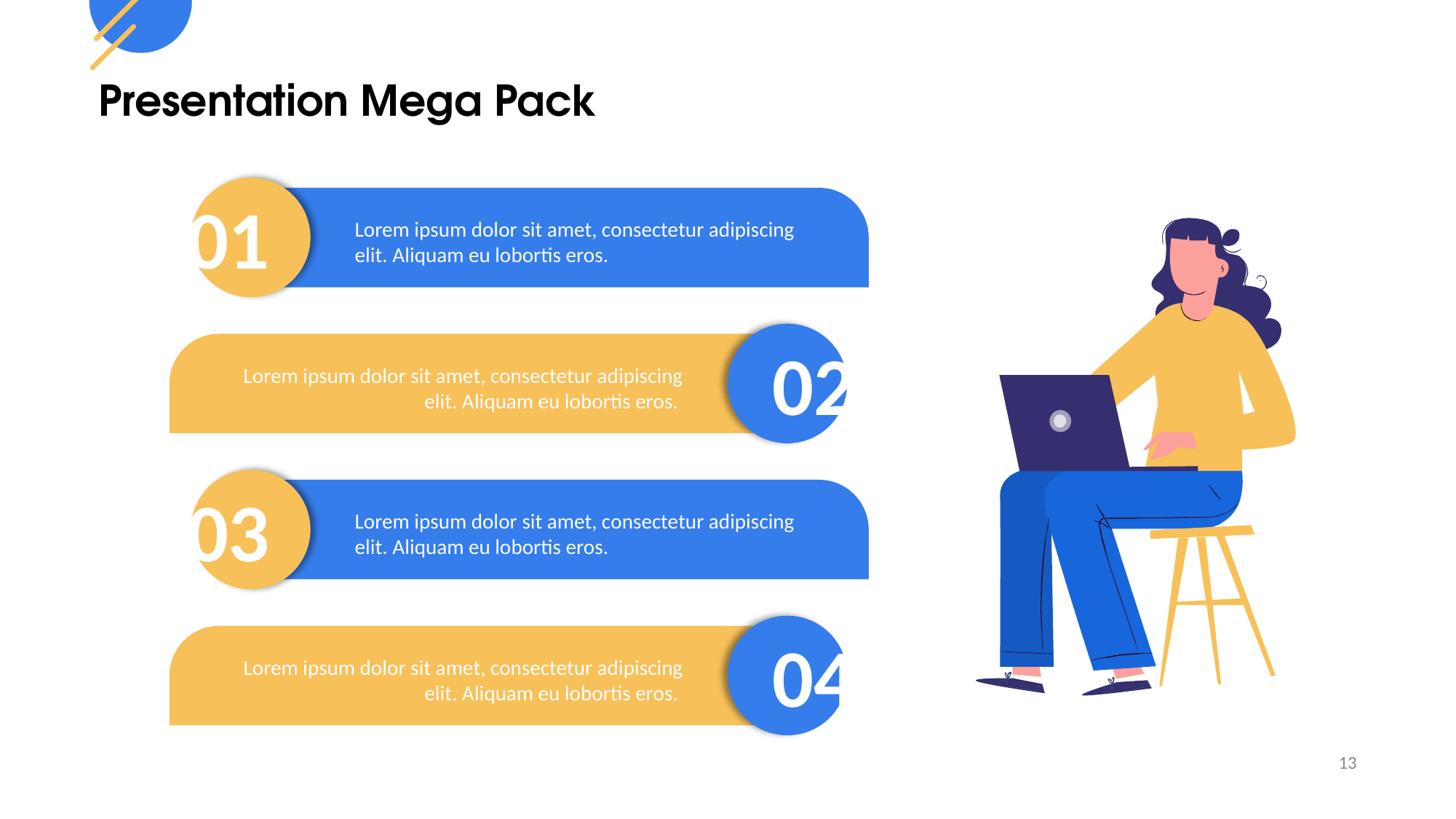

# Presentation Mega Pack

01

Lorem ipsum dolor sit amet, consectetur adipiscing elit. Aliquam eu lobortis eros.

02

Lorem ipsum dolor sit amet, consectetur adipiscing elit. Aliquam eu lobortis eros.

03

Lorem ipsum dolor sit amet, consectetur adipiscing elit. Aliquam eu lobortis eros.

04

Lorem ipsum dolor sit amet, consectetur adipiscing elit. Aliquam eu lobortis eros.
13